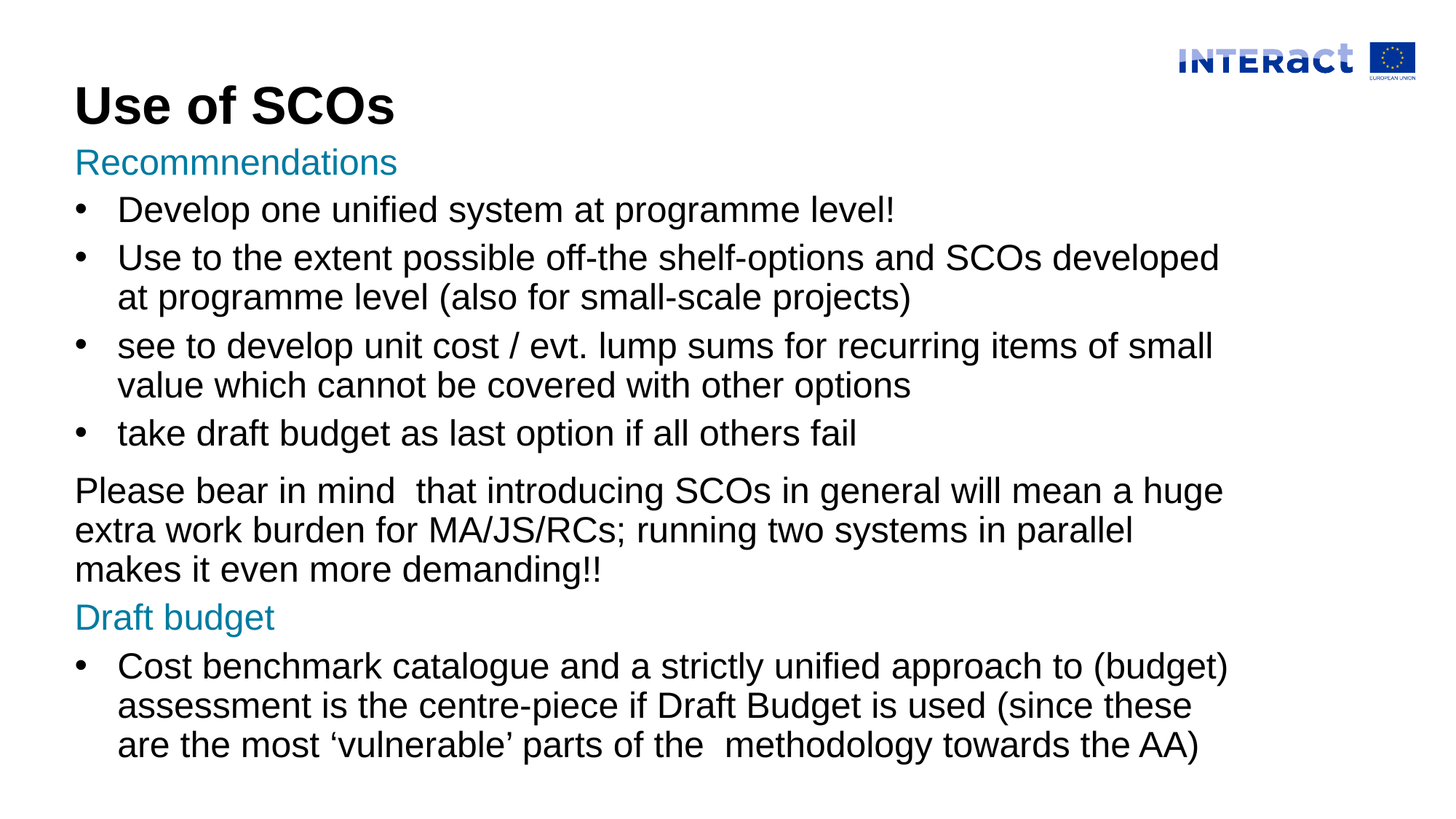

# Use of SCOs
Recommnendations
Develop one unified system at programme level!
Use to the extent possible off-the shelf-options and SCOs developed at programme level (also for small-scale projects)
see to develop unit cost / evt. lump sums for recurring items of small value which cannot be covered with other options
take draft budget as last option if all others fail
Please bear in mind  that introducing SCOs in general will mean a huge extra work burden for MA/JS/RCs; running two systems in parallel makes it even more demanding!!
Draft budget
Cost benchmark catalogue and a strictly unified approach to (budget) assessment is the centre-piece if Draft Budget is used (since these are the most ‘vulnerable’ parts of the  methodology towards the AA)